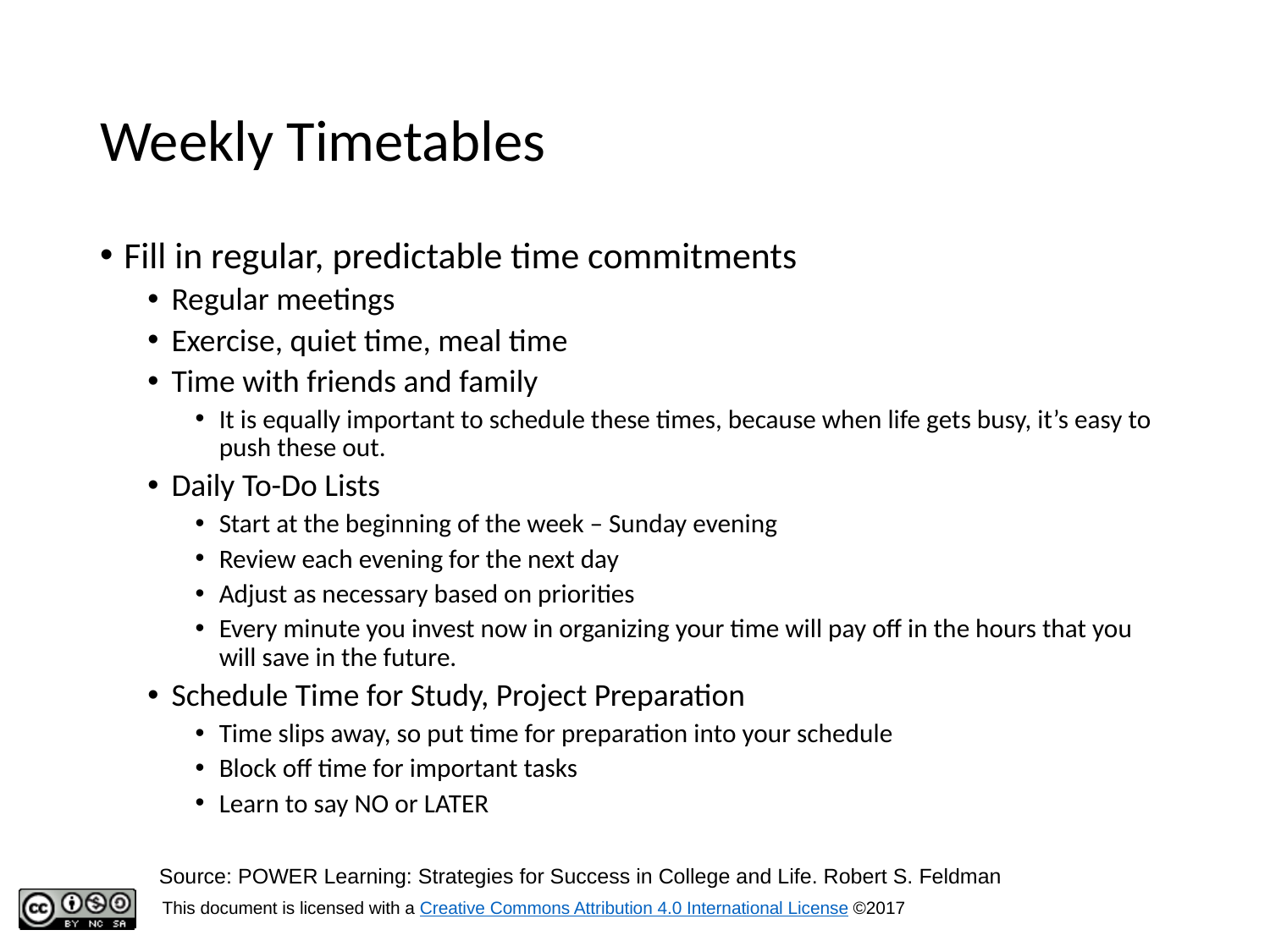

# Weekly Timetables
Fill in regular, predictable time commitments
Regular meetings
Exercise, quiet time, meal time
Time with friends and family
It is equally important to schedule these times, because when life gets busy, it’s easy to push these out.
Daily To-Do Lists
Start at the beginning of the week – Sunday evening
Review each evening for the next day
Adjust as necessary based on priorities
Every minute you invest now in organizing your time will pay off in the hours that you will save in the future.
Schedule Time for Study, Project Preparation
Time slips away, so put time for preparation into your schedule
Block off time for important tasks
Learn to say NO or LATER

Source: POWER Learning: Strategies for Success in College and Life. Robert S. Feldman